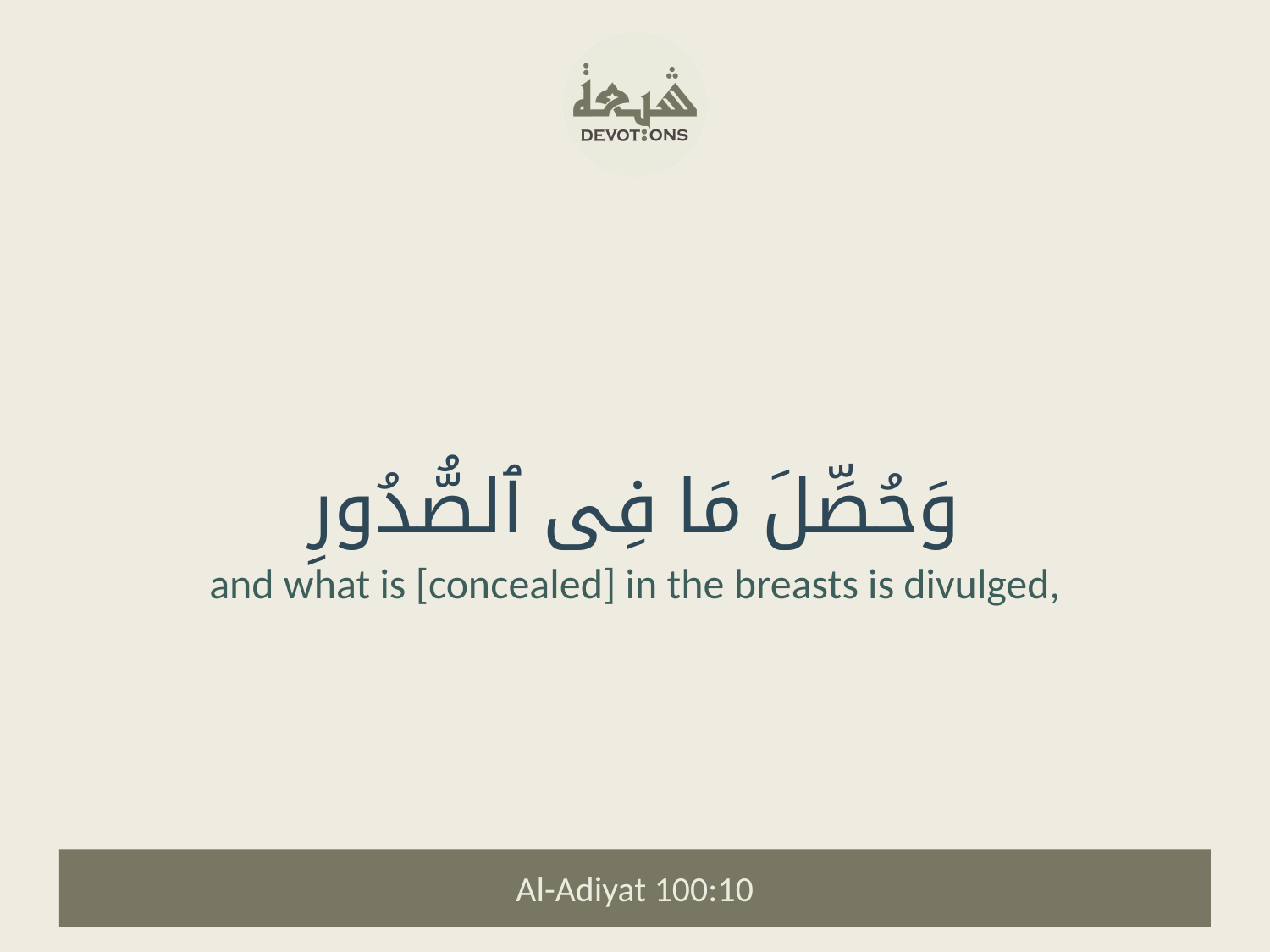

وَحُصِّلَ مَا فِى ٱلصُّدُورِ
and what is [concealed] in the breasts is divulged,
Al-Adiyat 100:10